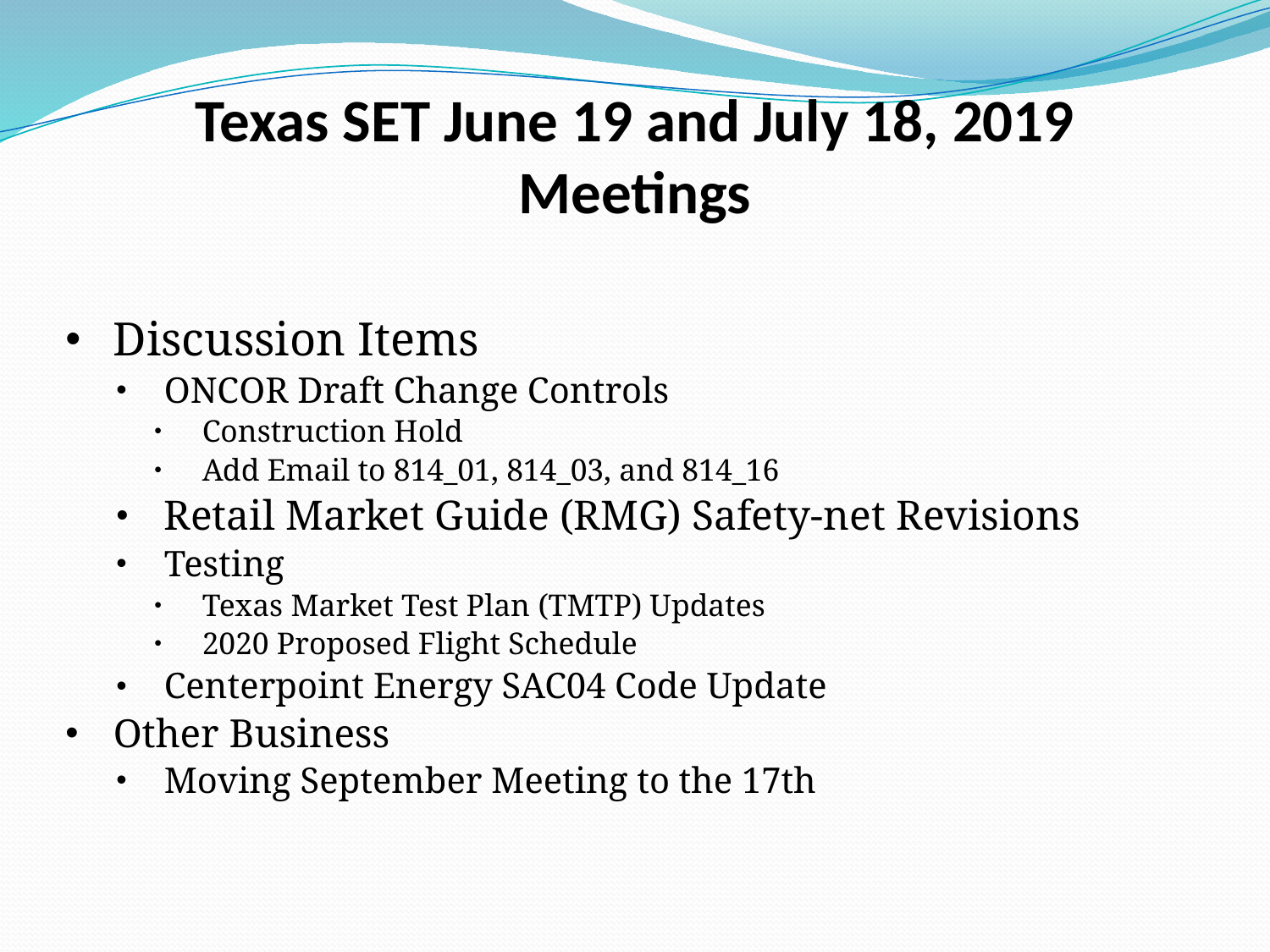

# Texas SET June 19 and July 18, 2019 Meetings

Discussion Items
ONCOR Draft Change Controls
Construction Hold
Add Email to 814_01, 814_03, and 814_16
Retail Market Guide (RMG) Safety-net Revisions
Testing
Texas Market Test Plan (TMTP) Updates
2020 Proposed Flight Schedule
Centerpoint Energy SAC04 Code Update
Other Business
Moving September Meeting to the 17th